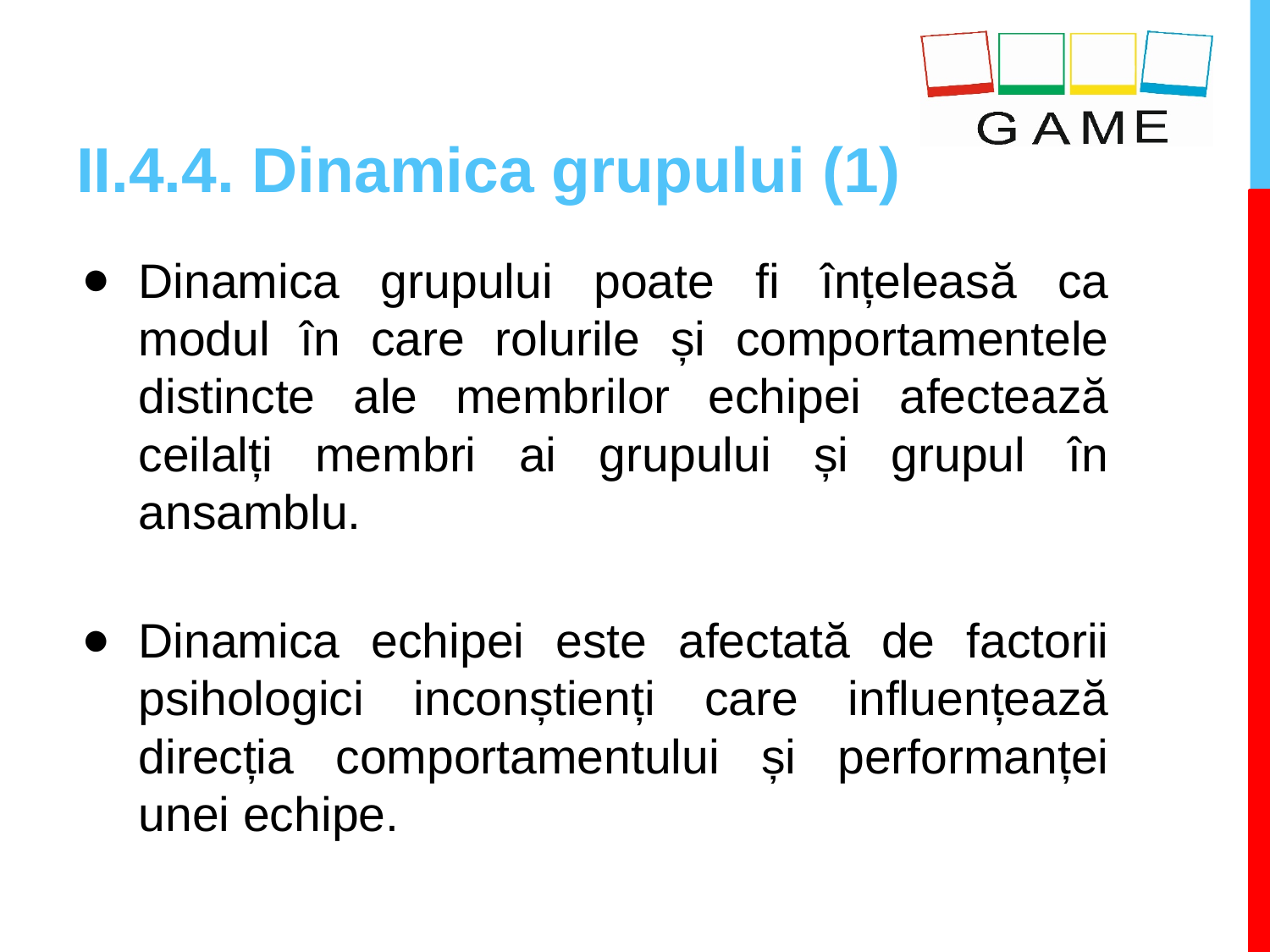

# II.4.4. Dinamica grupului (1)
Dinamica grupului poate fi înțeleasă ca modul în care rolurile și comportamentele distincte ale membrilor echipei afectează ceilalți membri ai grupului și grupul în ansamblu.

Dinamica echipei este afectată de factorii psihologici inconștienți care influențează direcția comportamentului și performanței unei echipe.